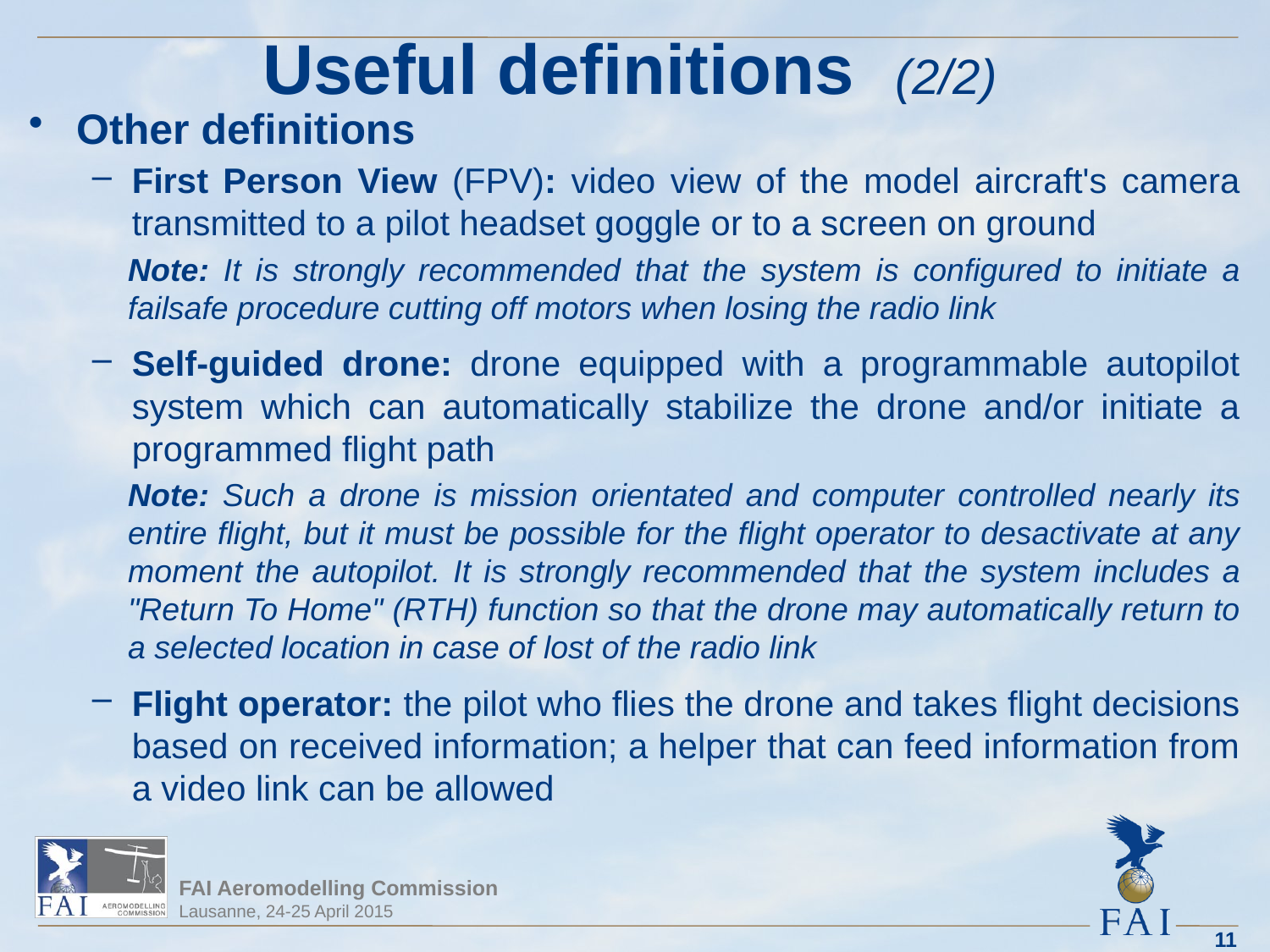

# Useful definitions   (2/2)
Other definitions
First Person View (FPV): video view of the model aircraft's camera transmitted to a pilot headset goggle or to a screen on ground
Note: It is strongly recommended that the system is configured to initiate a failsafe procedure cutting off motors when losing the radio link
Self-guided drone: drone equipped with a programmable autopilot system which can automatically stabilize the drone and/or initiate a programmed flight path
Note: Such a drone is mission orientated and computer controlled nearly its entire flight, but it must be possible for the flight operator to desactivate at any moment the autopilot. It is strongly recommended that the system includes a "Return To Home" (RTH) function so that the drone may automatically return to a selected location in case of lost of the radio link
Flight operator: the pilot who flies the drone and takes flight decisions based on received information; a helper that can feed information from a video link can be allowed